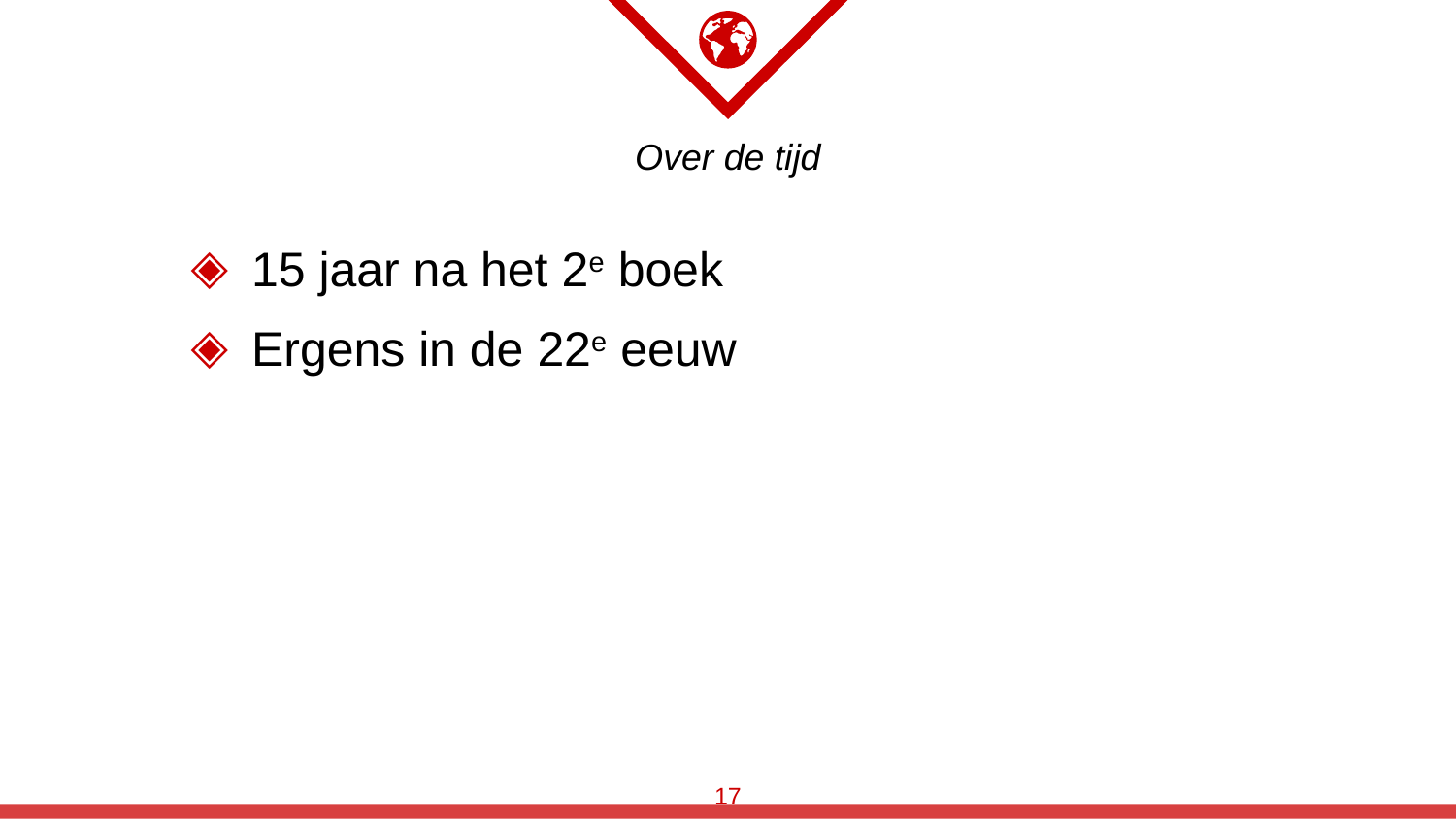

# Over de tijd
15 jaar na het 2e boek
Ergens in de 22e eeuw

17